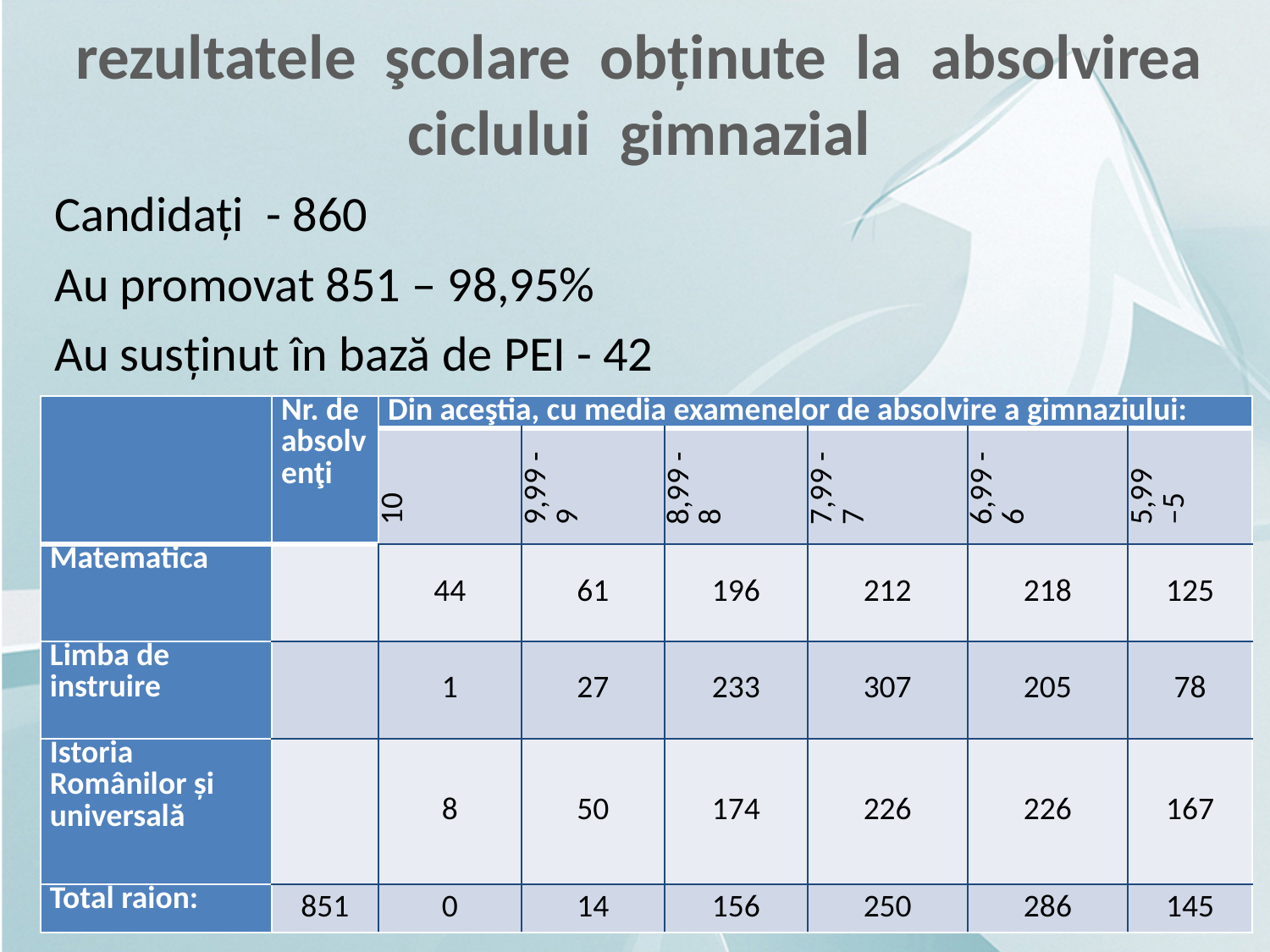

rezultatele  şcolare  obținute  la  absolvirea  ciclului  gimnazial
Candidați  - 860
Au promovat 851 – 98,95%
Au susținut în bază de PEI - 42
|  | Nr. de absolvenţi | Din aceştia, cu media examenelor de absolvire a gimnaziului: |  |  |  |  |  |
| --- | --- | --- | --- | --- | --- | --- | --- |
|  |  | 10 | 9,99 -9 | 8,99 -8 | 7,99 -7 | 6,99 -6 | 5,99 –5 |
| Matematica |  | 44 | 61 | 196 | 212 | 218 | 125 |
| Limba de instruire |  | 1 | 27 | 233 | 307 | 205 | 78 |
| Istoria Românilor și universală |  | 8 | 50 | 174 | 226 | 226 | 167 |
| Total raion: | 851 | 0 | 14 | 156 | 250 | 286 | 145 |